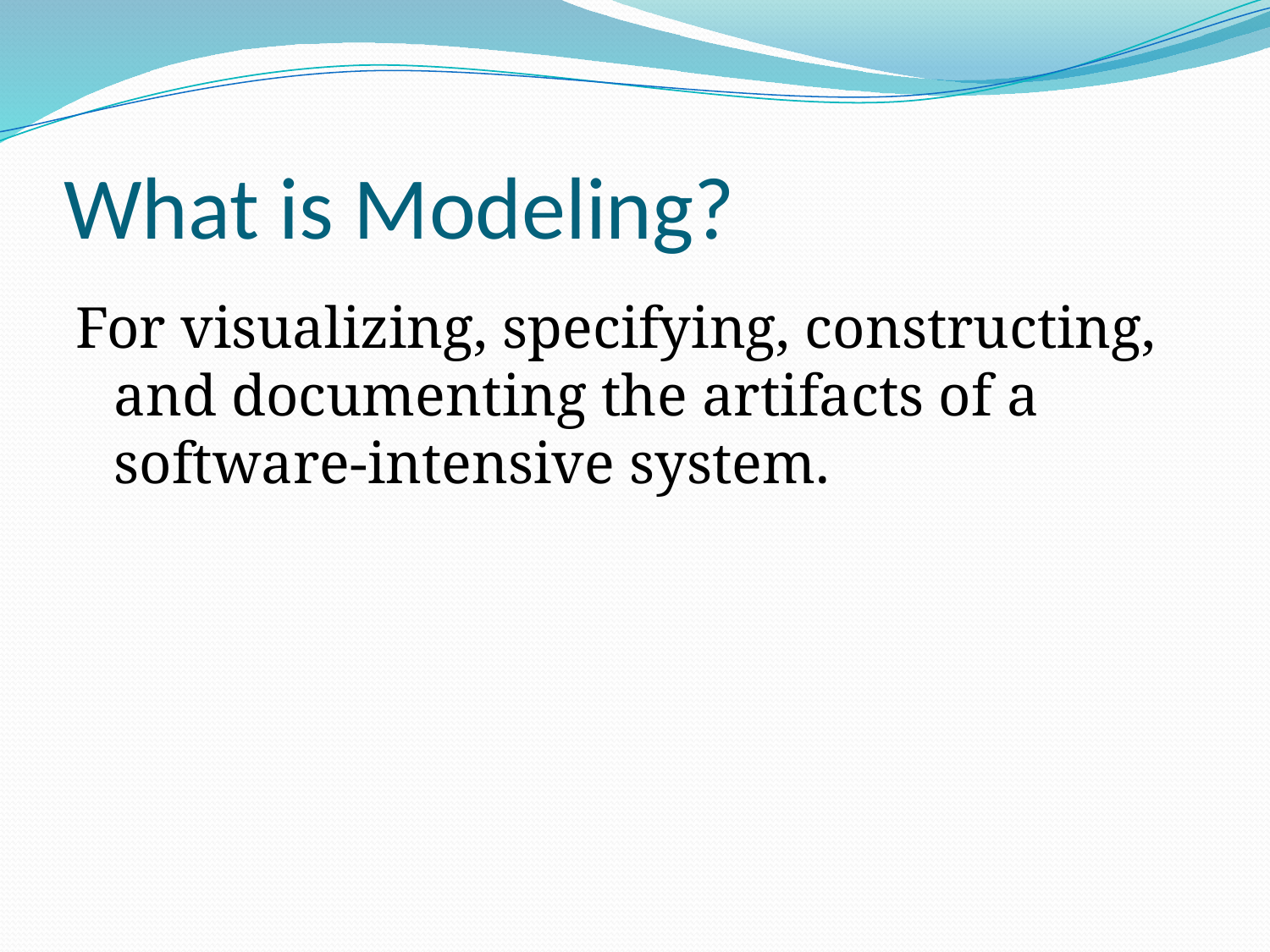

# What is Modeling?
For visualizing, specifying, constructing, and documenting the artifacts of a software-intensive system.